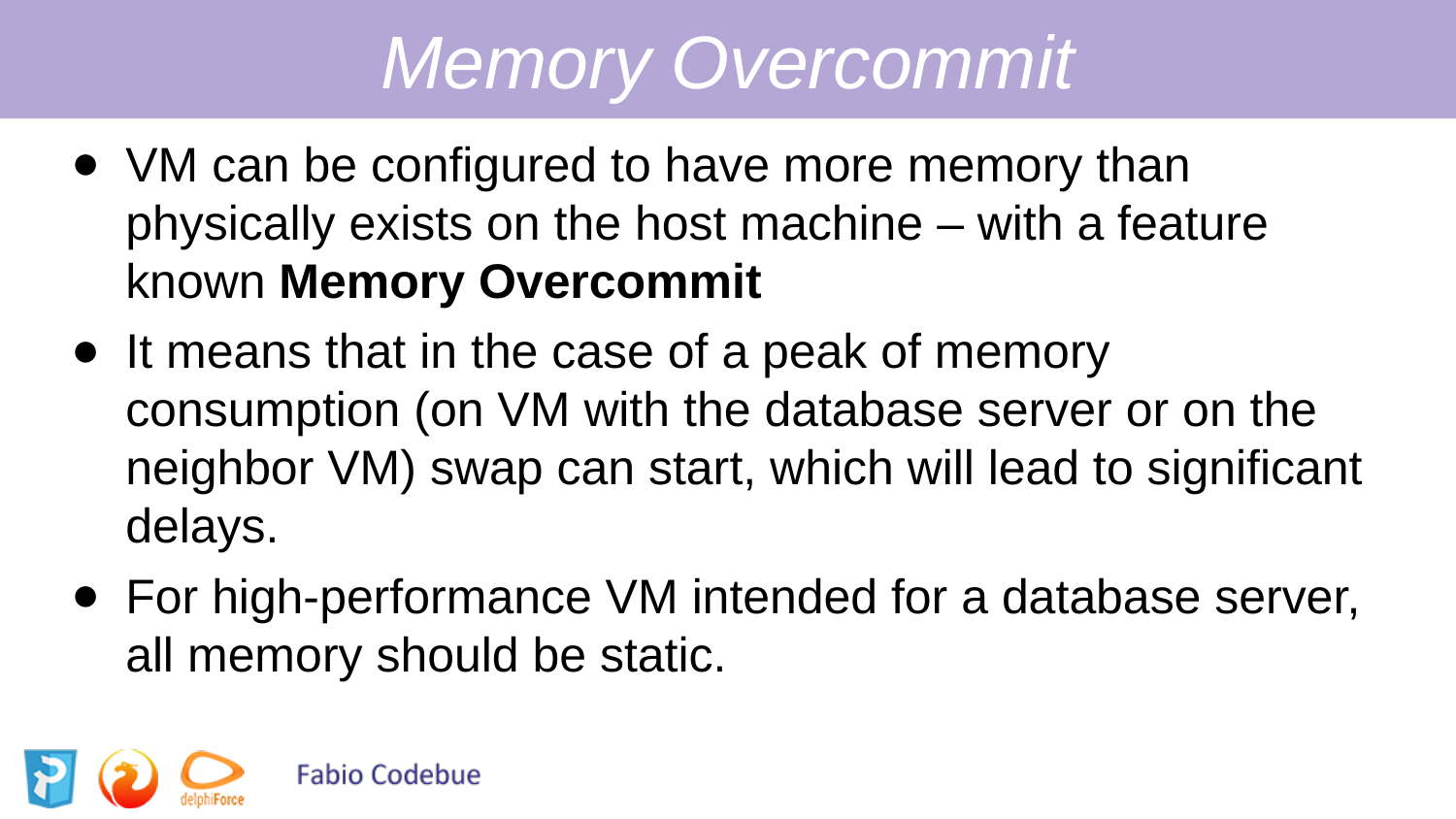

Memory Overcommit
VM can be configured to have more memory than physically exists on the host machine – with a feature known Memory Overcommit
It means that in the case of a peak of memory consumption (on VM with the database server or on the neighbor VM) swap can start, which will lead to significant delays.
For high-performance VM intended for a database server, all memory should be static.